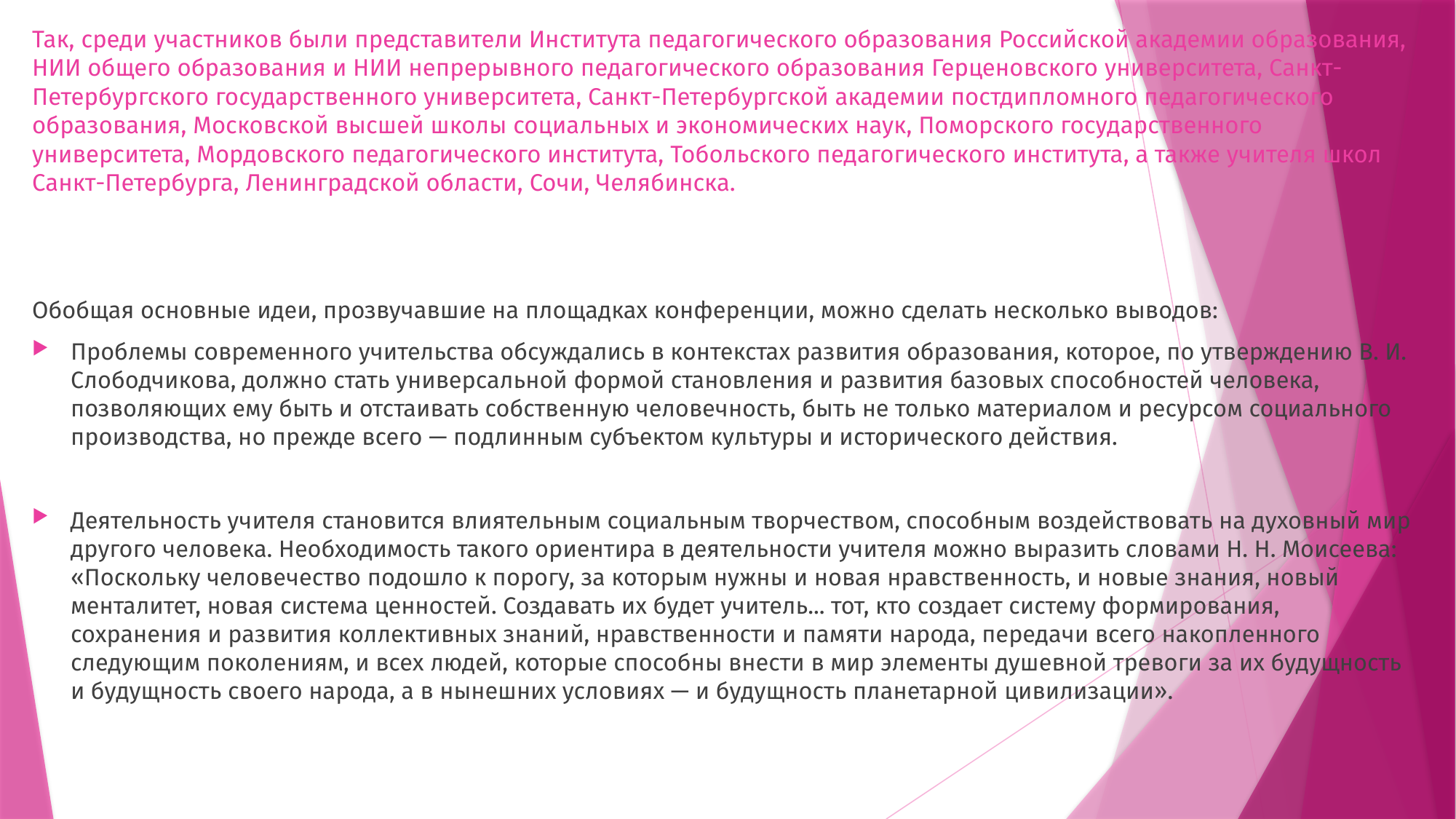

# Так, среди участников были представители Института педагогического образования Российской академии образования, НИИ общего образования и НИИ непрерывного педагогического образования Герценовского университета, Санкт-Петербургского государственного университета, Санкт-Петербургской академии постдипломного педагогического образования, Московской высшей школы социальных и экономических наук, Поморского государственного университета, Мордовского педагогического института, Тобольского педагогического института, а также учителя школ Санкт-Петербурга, Ленинградской области, Сочи, Челябинска.
Обобщая основные идеи, прозвучавшие на площадках конференции, можно сделать несколько выводов:
Проблемы современного учительства обсуждались в контекстах развития образования, которое, по утверждению В. И. Слободчикова, должно стать универсальной формой становления и развития базовых способностей человека, позволяющих ему быть и отстаивать собственную человечность, быть не только материалом и ресурсом социального производства, но прежде всего — подлинным субъектом культуры и исторического действия.

Деятельность учителя становится влиятельным социальным творчеством, способным воздействовать на духовный мир другого человека. Необходимость такого ориентира в деятельности учителя можно выразить словами Н. Н. Моисеева: «Поскольку человечество подошло к порогу, за которым нужны и новая нравственность, и новые знания, новый менталитет, новая система ценностей. Создавать их будет учитель... тот, кто создает систему формирования, сохранения и развития коллективных знаний, нравственности и памяти народа, передачи всего накопленного следующим поколениям, и всех людей, которые способны внести в мир элементы душевной тревоги за их будущность и будущность своего народа, а в нынешних условиях — и будущность планетарной цивилизации».